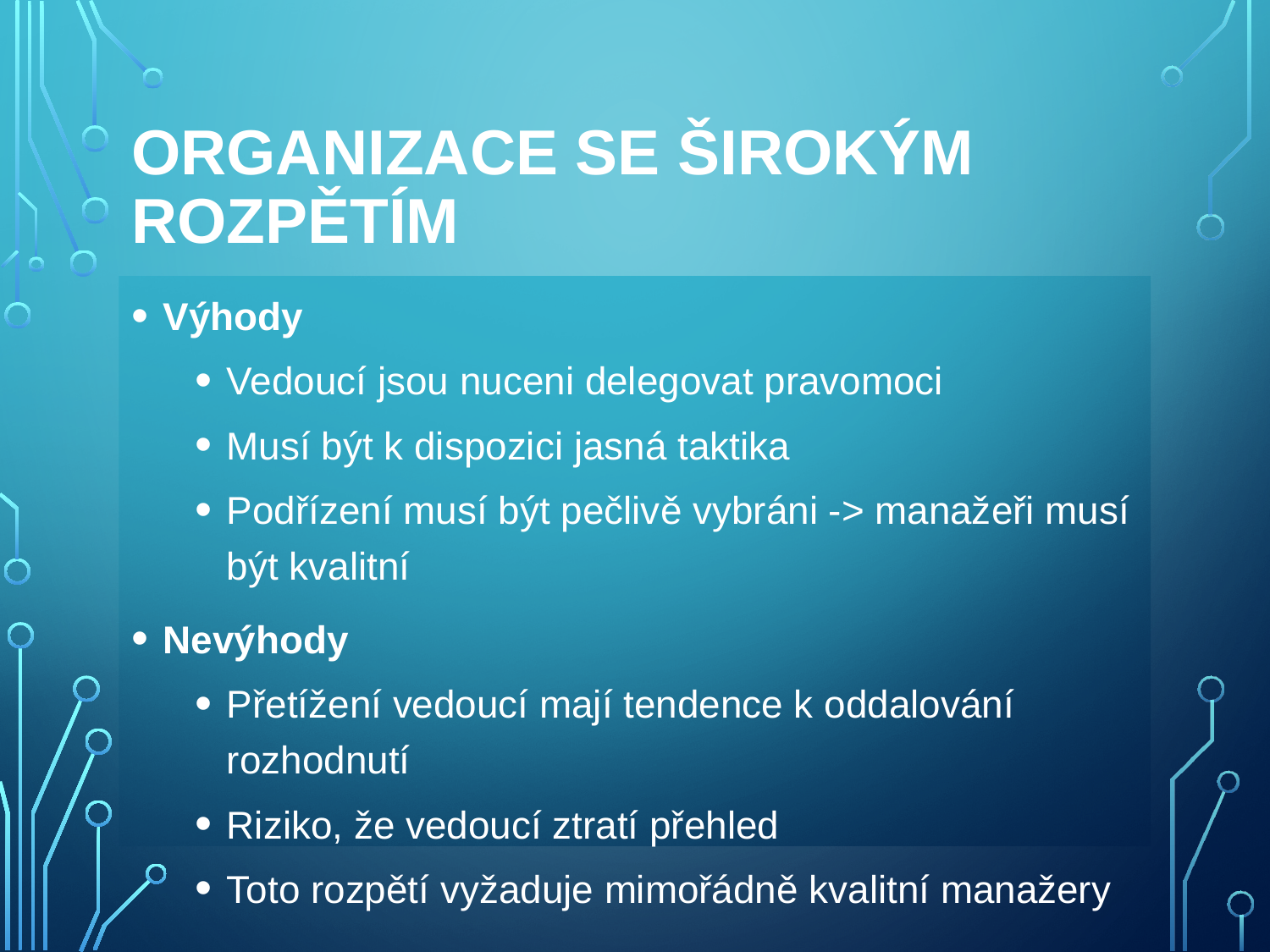

# Organizace se širokým rozpětím
Výhody
Vedoucí jsou nuceni delegovat pravomoci
Musí být k dispozici jasná taktika
Podřízení musí být pečlivě vybráni -> manažeři musí být kvalitní
Nevýhody
Přetížení vedoucí mají tendence k oddalování rozhodnutí
Riziko, že vedoucí ztratí přehled
Toto rozpětí vyžaduje mimořádně kvalitní manažery